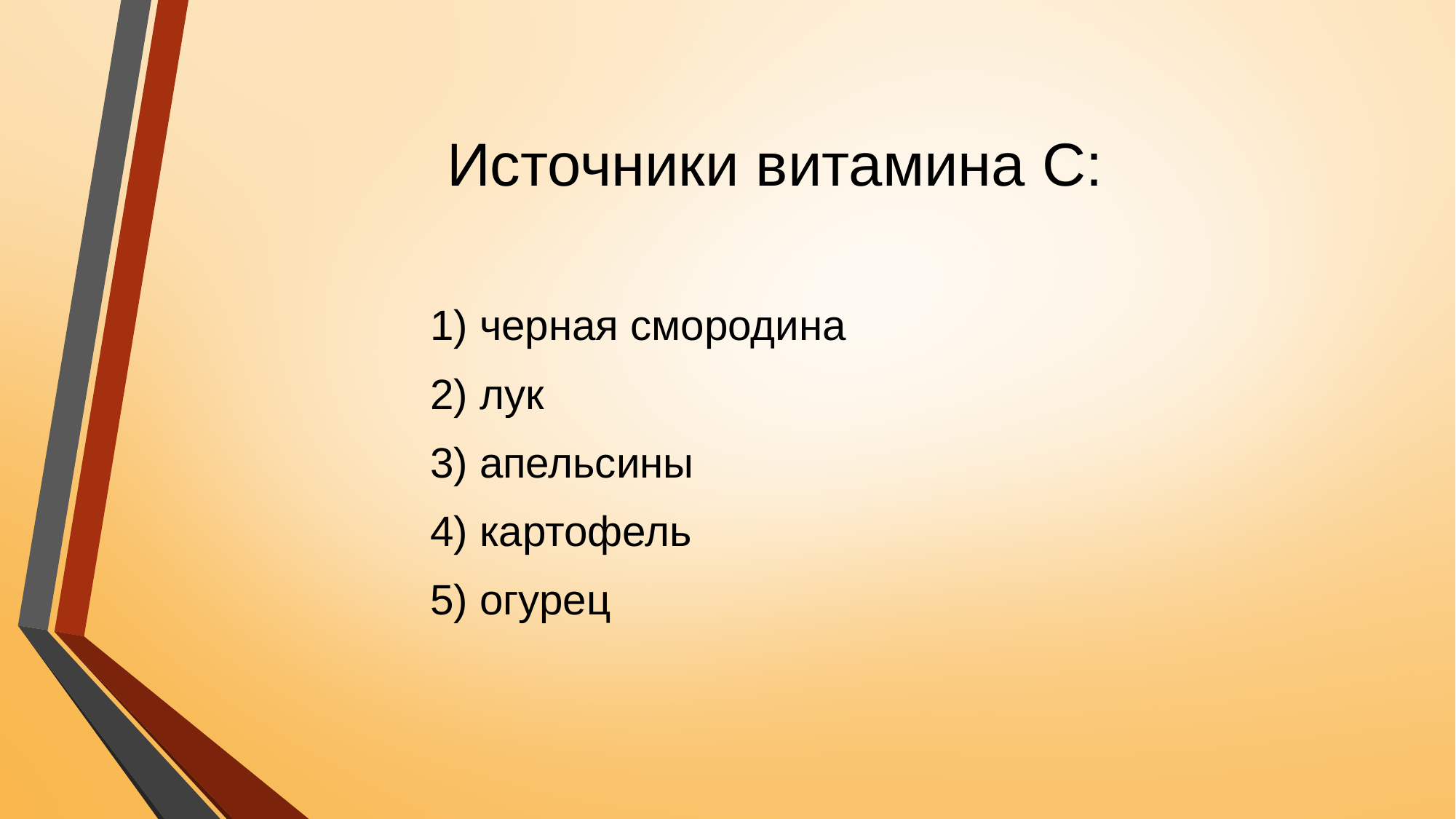

# Источники витамина С:
1) черная смородина
2) лук
3) апельсины
4) картофель
5) огурец